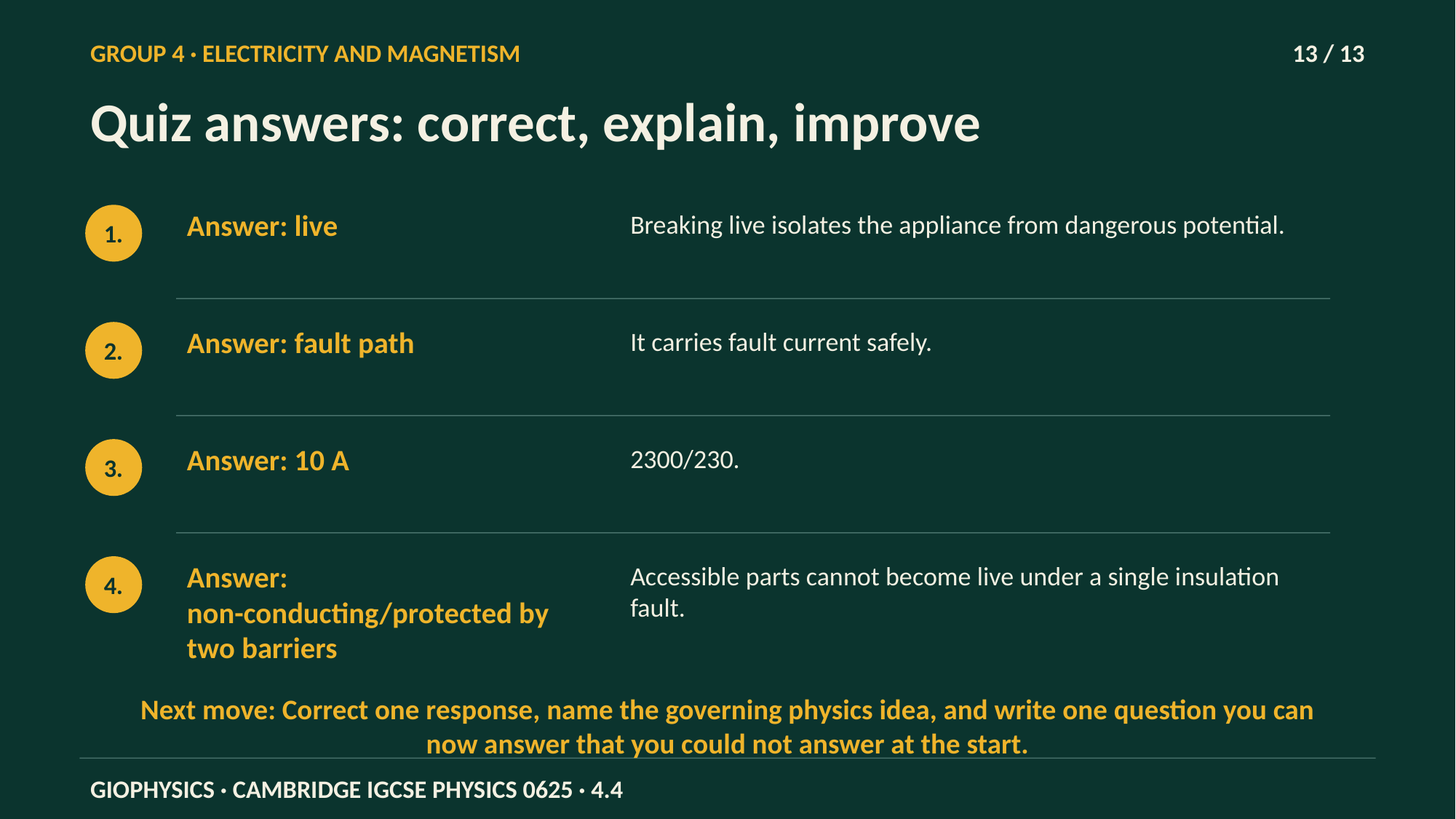

GROUP 4 · ELECTRICITY AND MAGNETISM
13 / 13
Quiz answers: correct, explain, improve
Answer: live
Breaking live isolates the appliance from dangerous potential.

1.

Answer: fault path
It carries fault current safely.

2.

Answer: 10 A
2300/230.

3.

Answer: non-conducting/protected by two barriers
Accessible parts cannot become live under a single insulation fault.

4.
Next move: Correct one response, name the governing physics idea, and write one question you can now answer that you could not answer at the start.

GIOPHYSICS · CAMBRIDGE IGCSE PHYSICS 0625 · 4.4